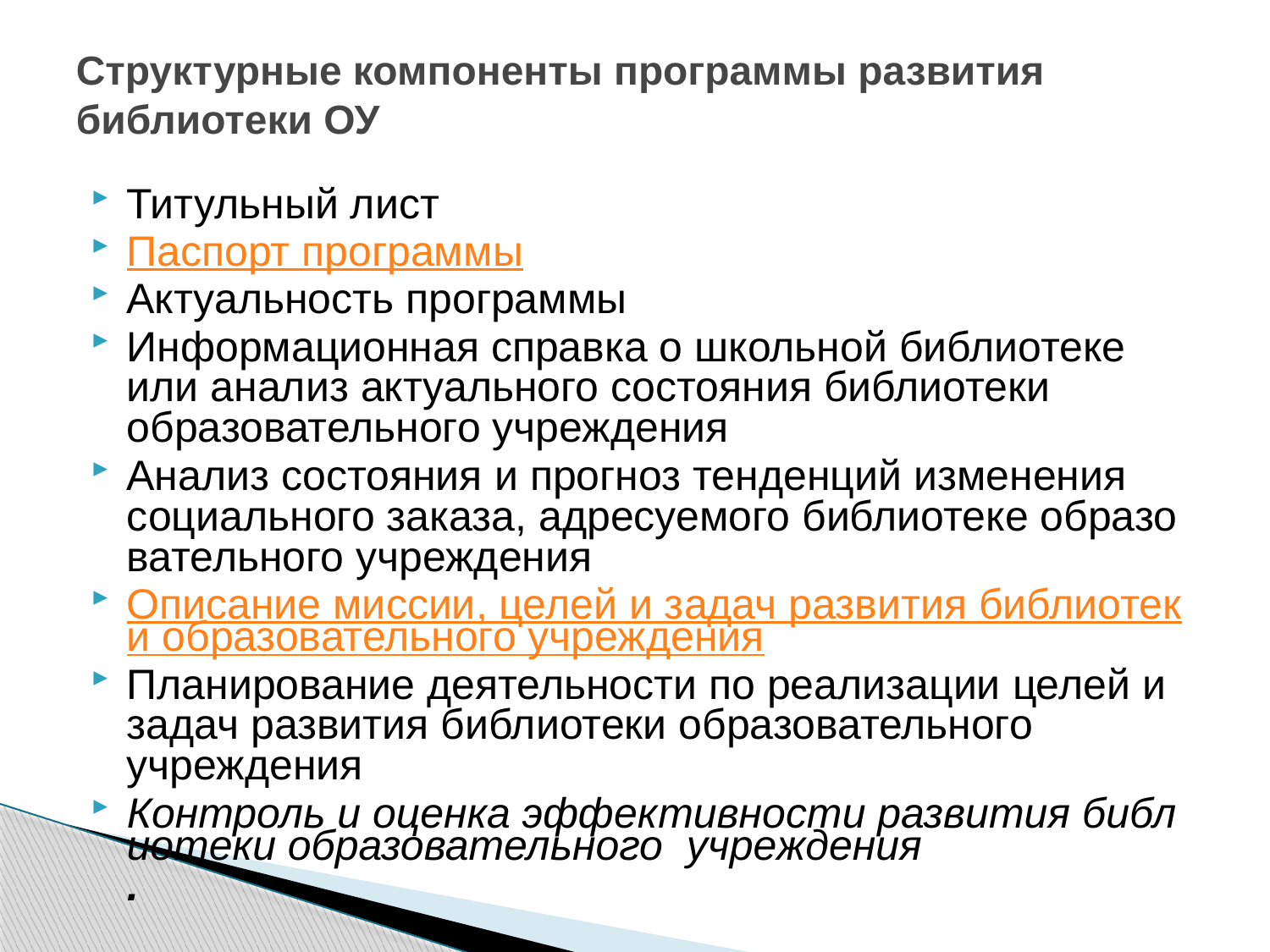

# Структурные компоненты программы развития библиотеки ОУ
Титульный лист
Паспорт программы
Актуальность программы
Информационная справка о школьной библиотеке или анализ актуального состояния библиотеки образовательного учреждения
Анализ состояния и прогноз тенденций изменения социального заказа, адресуемого библиотеке образо­вательного учреждения
Описание миссии, целей и задач развития библиотеки образовательного учреждения
Планирование деятельности по реализации целей и задач развития библиотеки образовательного учреждения
Контроль и оценка эффективности развития библиотеки образовательного  учреждения.